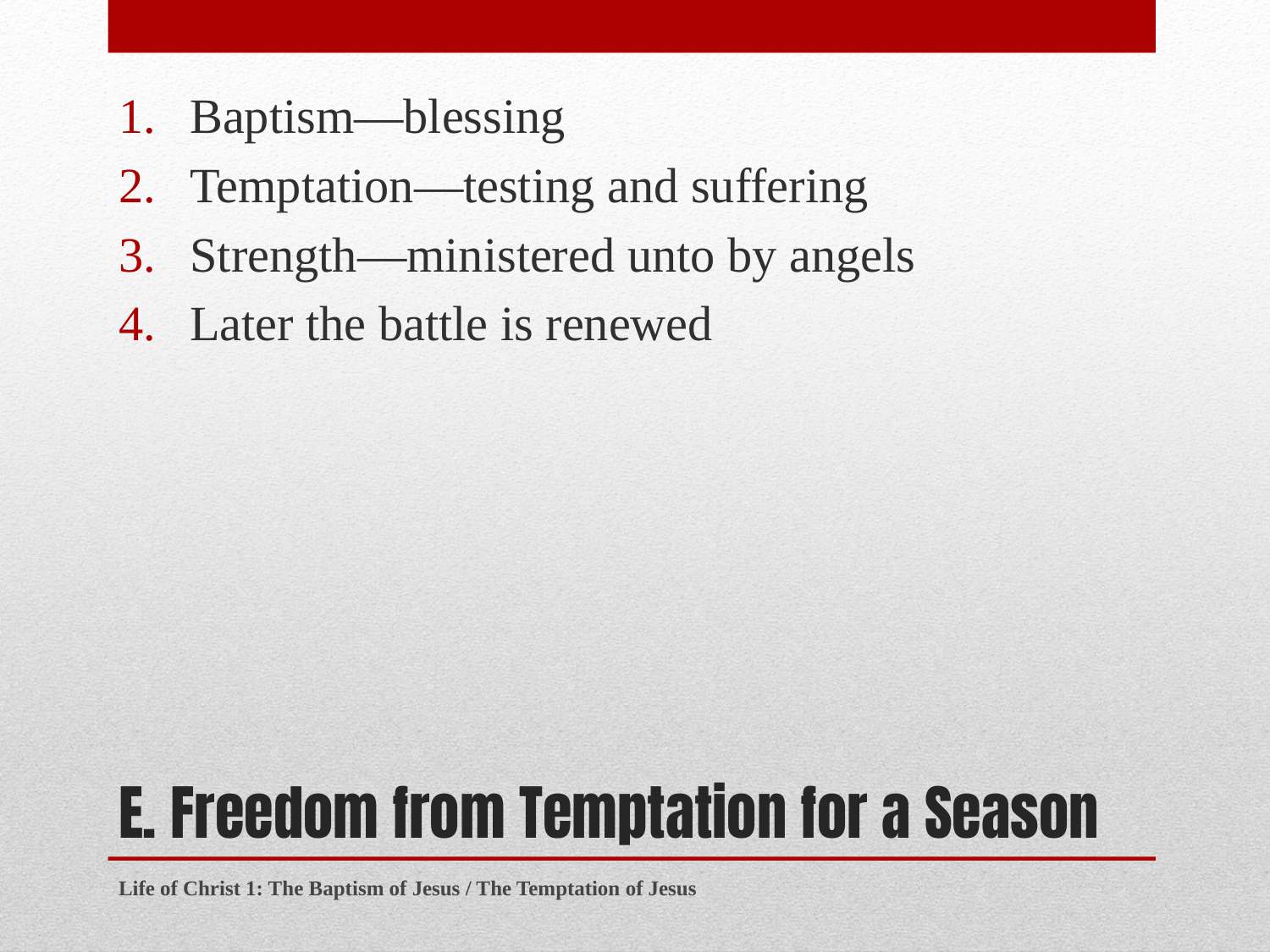

Baptism—blessing
Temptation—testing and suffering
Strength—ministered unto by angels
Later the battle is renewed
# E. Freedom from Temptation for a Season
Life of Christ 1: The Baptism of Jesus / The Temptation of Jesus